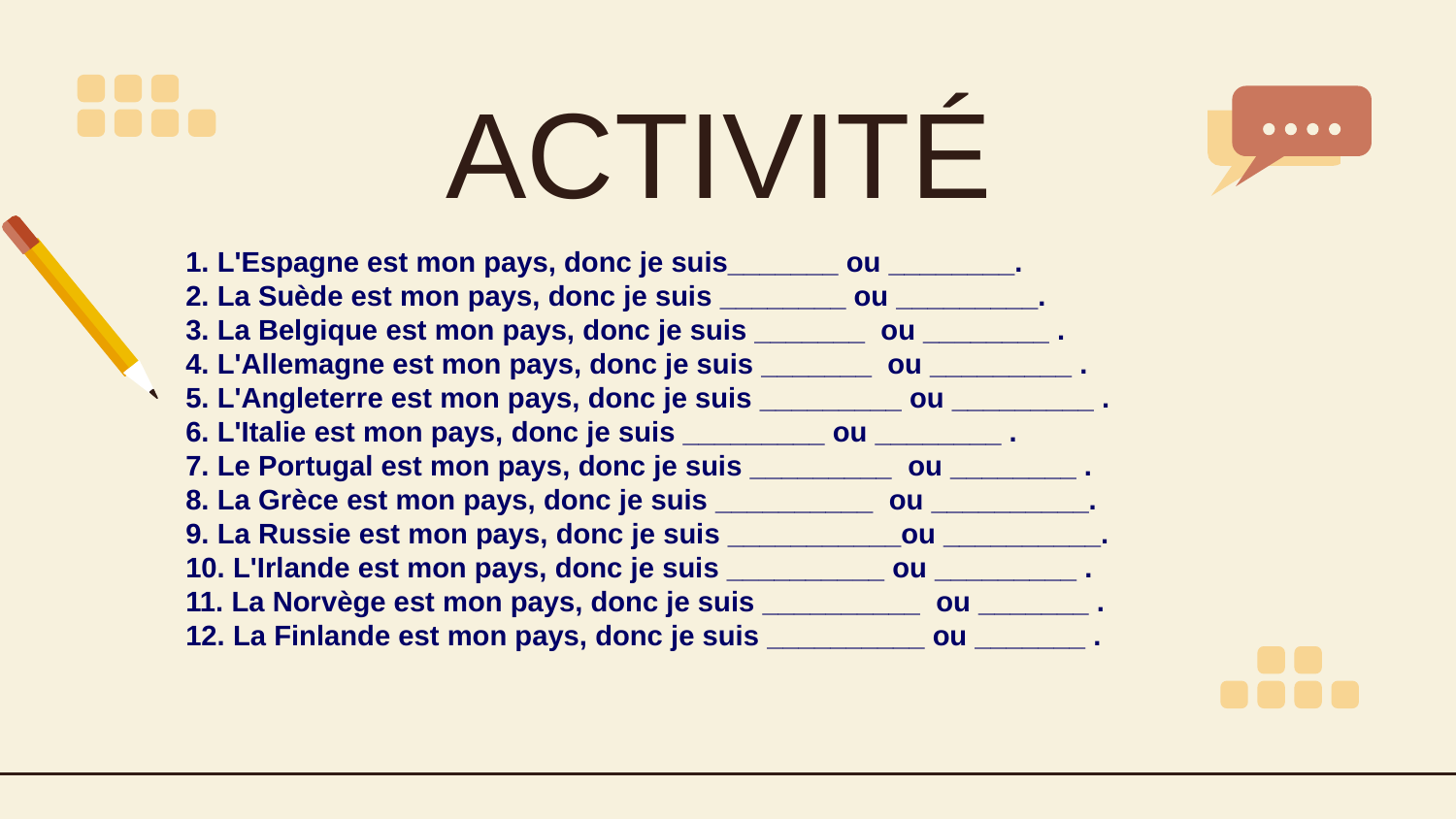

# ACTIVITÉ

1. L'Espagne est mon pays, donc je suis_______ ou ________.
2. La Suède est mon pays, donc je suis ________ ou _________.
3. La Belgique est mon pays, donc je suis _______  ou ________ .
4. L'Allemagne est mon pays, donc je suis _______  ou _________ .
5. L'Angleterre est mon pays, donc je suis _________ ou _________ .
6. L'Italie est mon pays, donc je suis _________ ou ________ .
7. Le Portugal est mon pays, donc je suis _________  ou ________ .
8. La Grèce est mon pays, donc je suis __________  ou __________.
9. La Russie est mon pays, donc je suis ___________ou __________.
10. L'Irlande est mon pays, donc je suis __________ ou _________ .
11. La Norvège est mon pays, donc je suis __________  ou _______ .
12. La Finlande est mon pays, donc je suis __________ ou _______ .